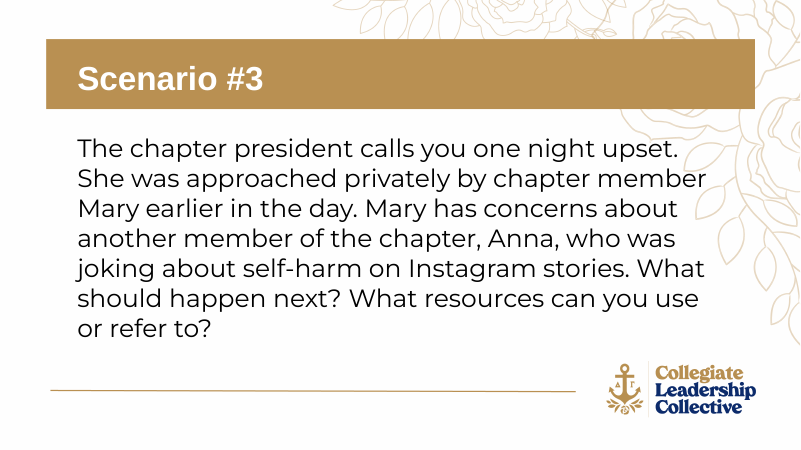

Scenario #3
The chapter president calls you one night upset. She was approached privately by chapter member Mary earlier in the day. Mary has concerns about another member of the chapter, Anna, who was joking about self-harm on Instagram stories. What should happen next? What resources can you use or refer to?